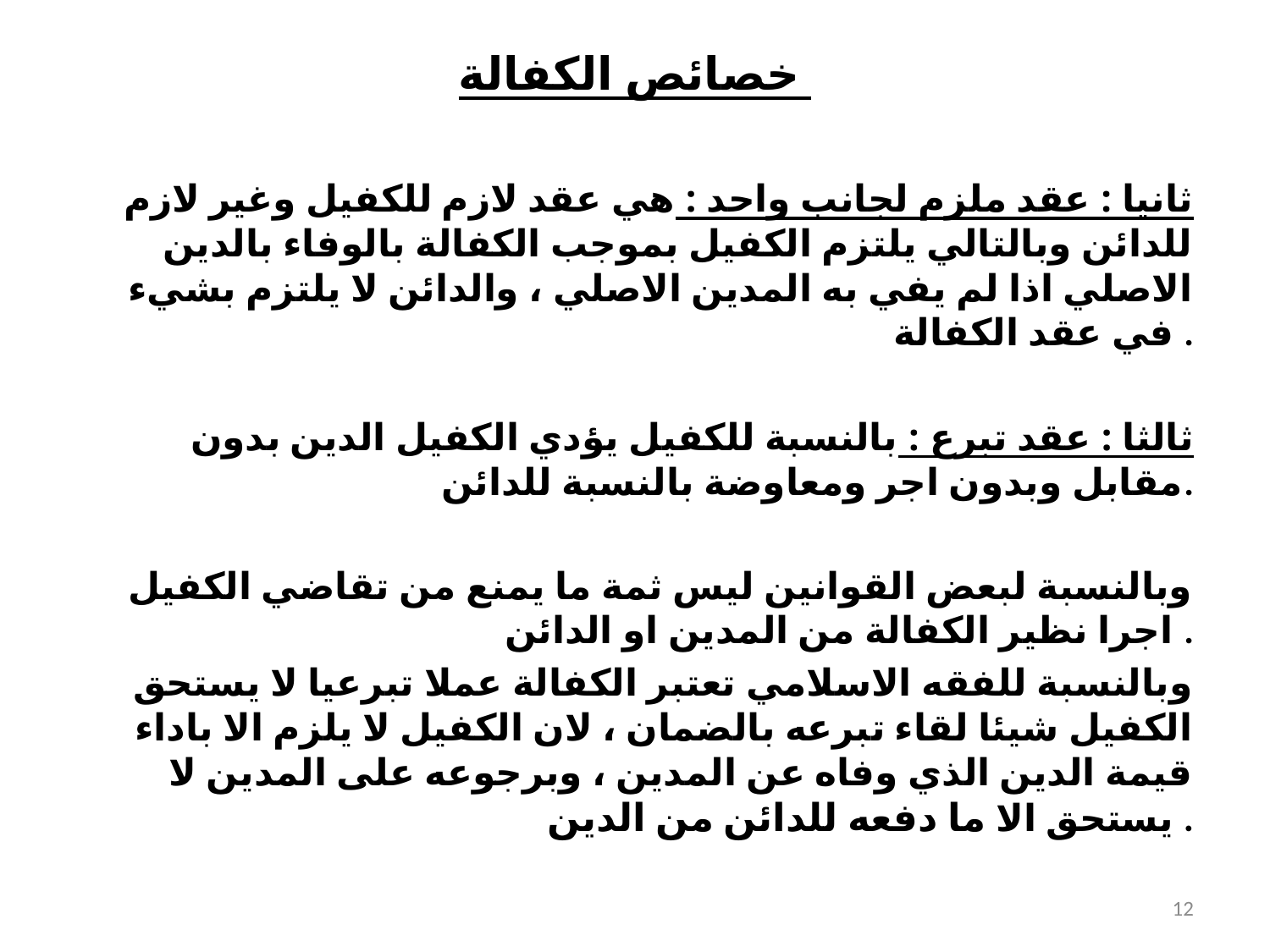

# خصائص الكفالة

ثانيا : عقد ملزم لجانب واحد : هي عقد لازم للكفيل وغير لازم للدائن وبالتالي يلتزم الكفيل بموجب الكفالة بالوفاء بالدين الاصلي اذا لم يفي به المدين الاصلي ، والدائن لا يلتزم بشيء في عقد الكفالة .

ثالثا : عقد تبرع : بالنسبة للكفيل يؤدي الكفيل الدين بدون مقابل وبدون اجر ومعاوضة بالنسبة للدائن.

وبالنسبة لبعض القوانين ليس ثمة ما يمنع من تقاضي الكفيل اجرا نظير الكفالة من المدين او الدائن .
وبالنسبة للفقه الاسلامي تعتبر الكفالة عملا تبرعيا لا يستحق الكفيل شيئا لقاء تبرعه بالضمان ، لان الكفيل لا يلزم الا باداء قيمة الدين الذي وفاه عن المدين ، وبرجوعه على المدين لا يستحق الا ما دفعه للدائن من الدين .
12